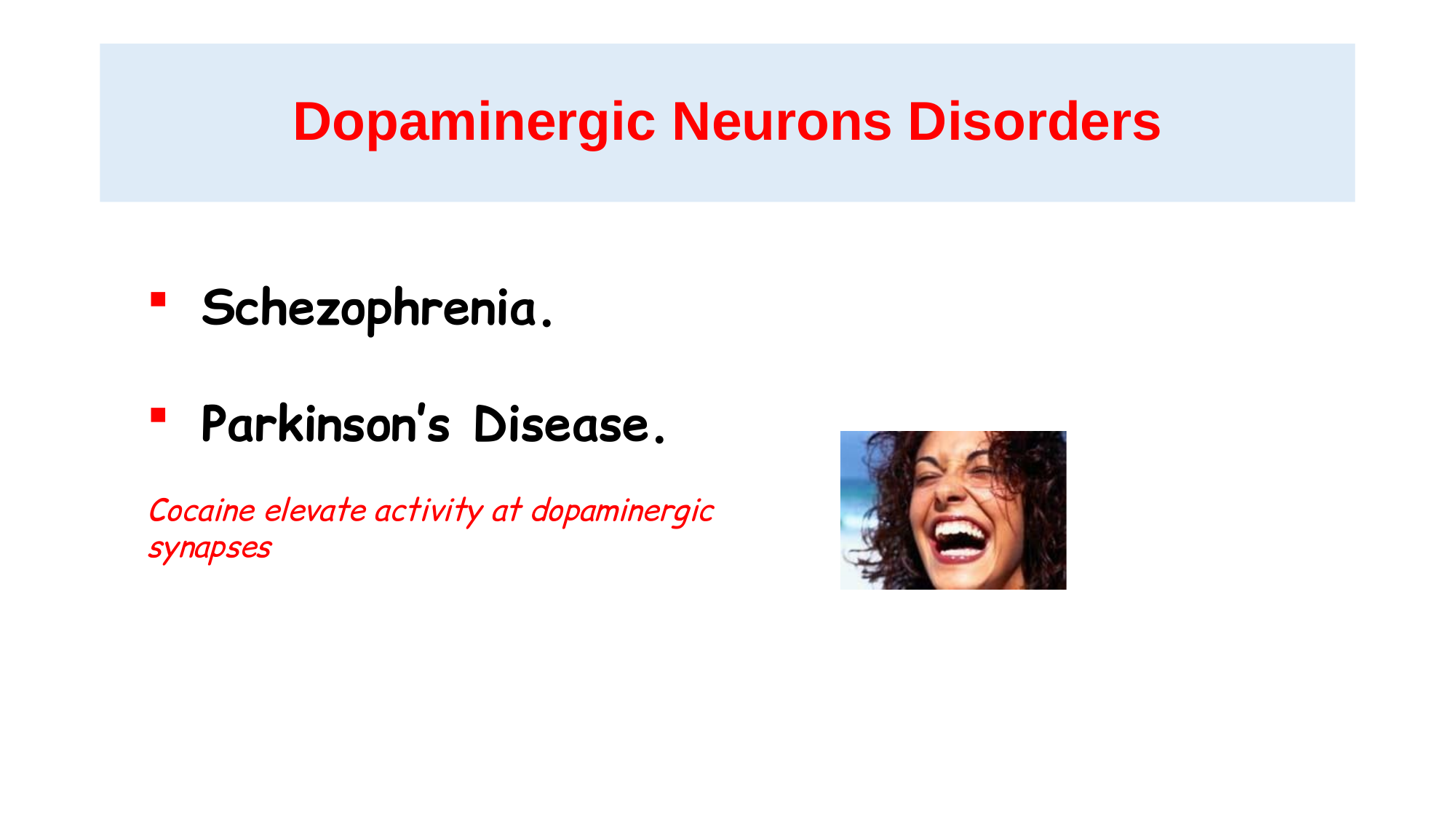

# Dopaminergic Neurons Disorders

Schezophrenia.
Parkinson’s Disease.

Cocaine elevate activity at dopaminergic synapses